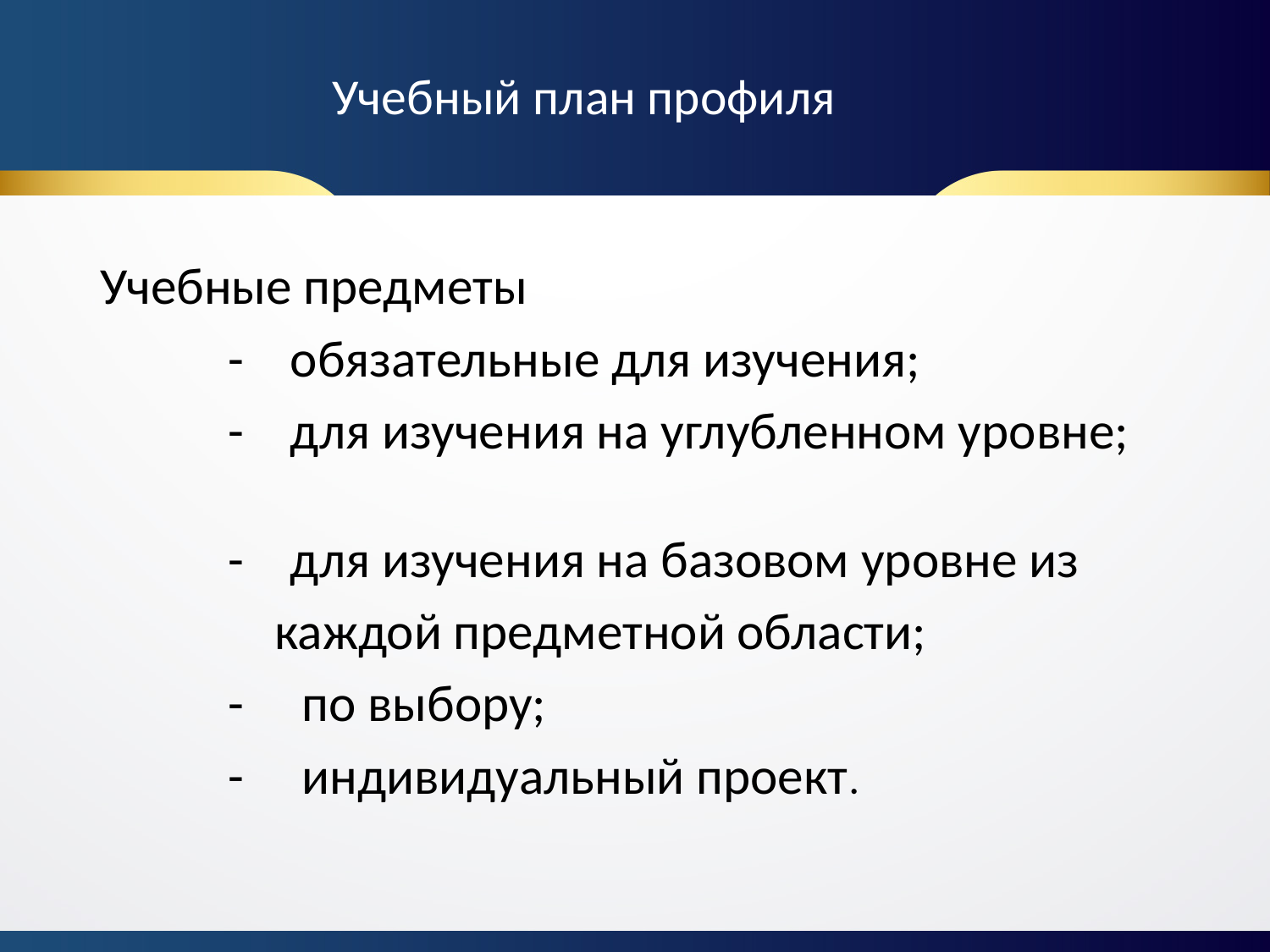

# Учебный план профиля
Учебные предметы
           -    обязательные для изучения;
           -    для изучения на углубленном уровне;
           -    для изучения на базовом уровне из
               каждой предметной области;
           -     по выбору;
           -     индивидуальный проект.